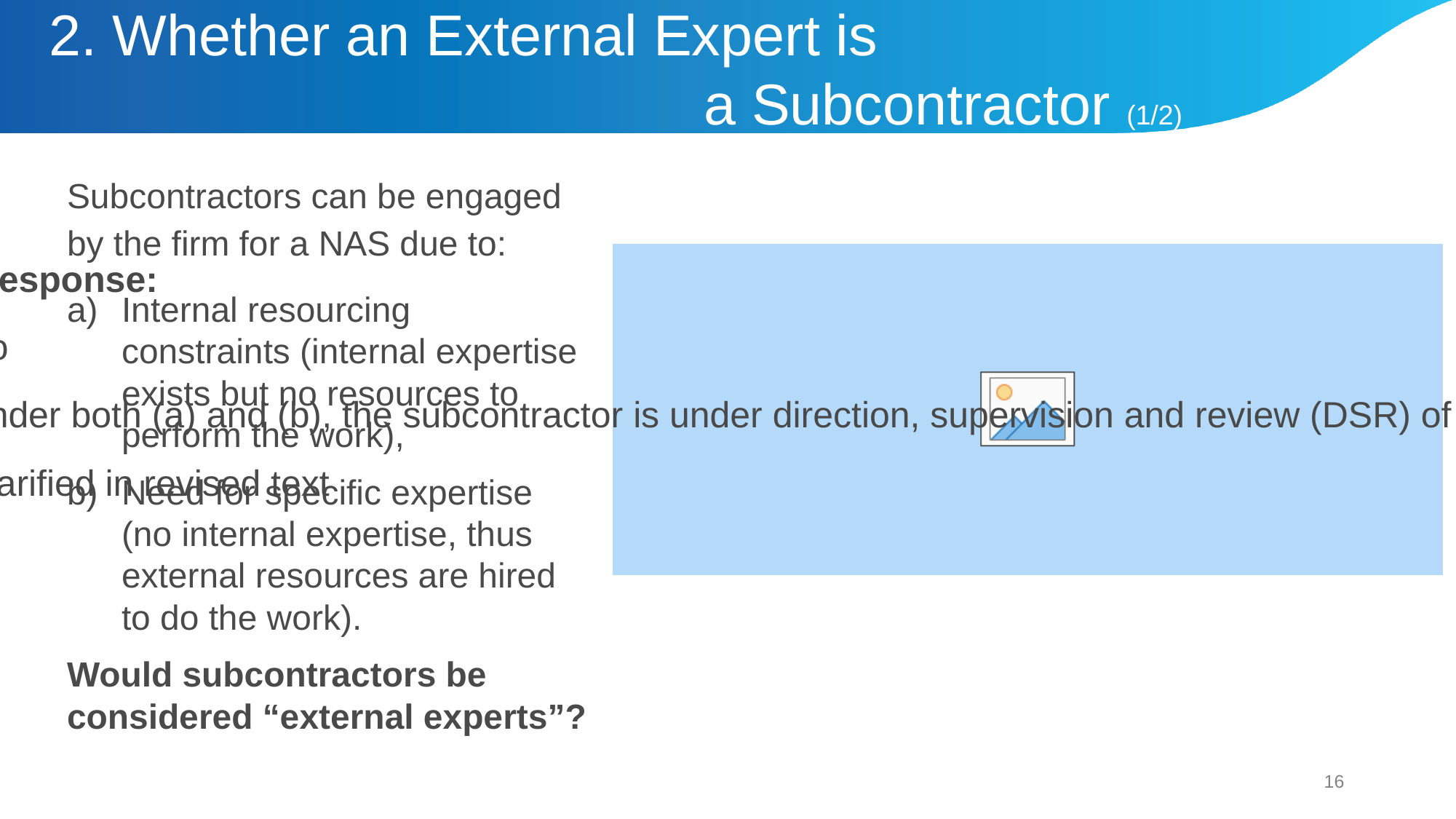

# 2. Whether an External Expert is a Subcontractor (1/2)
Subcontractors can be engaged by the firm for a NAS due to:
Internal resourcing constraints (internal expertise exists but no resources to perform the work),
Need for specific expertise (no internal expertise, thus external resources are hired to do the work).
Would subcontractors be considered “external experts”?
TF Response:
No
Under both (a) and (b), the subcontractor is under direction, supervision and review (DSR) of the PA, therefore a part of the firm’s team
Clarified in revised text
16